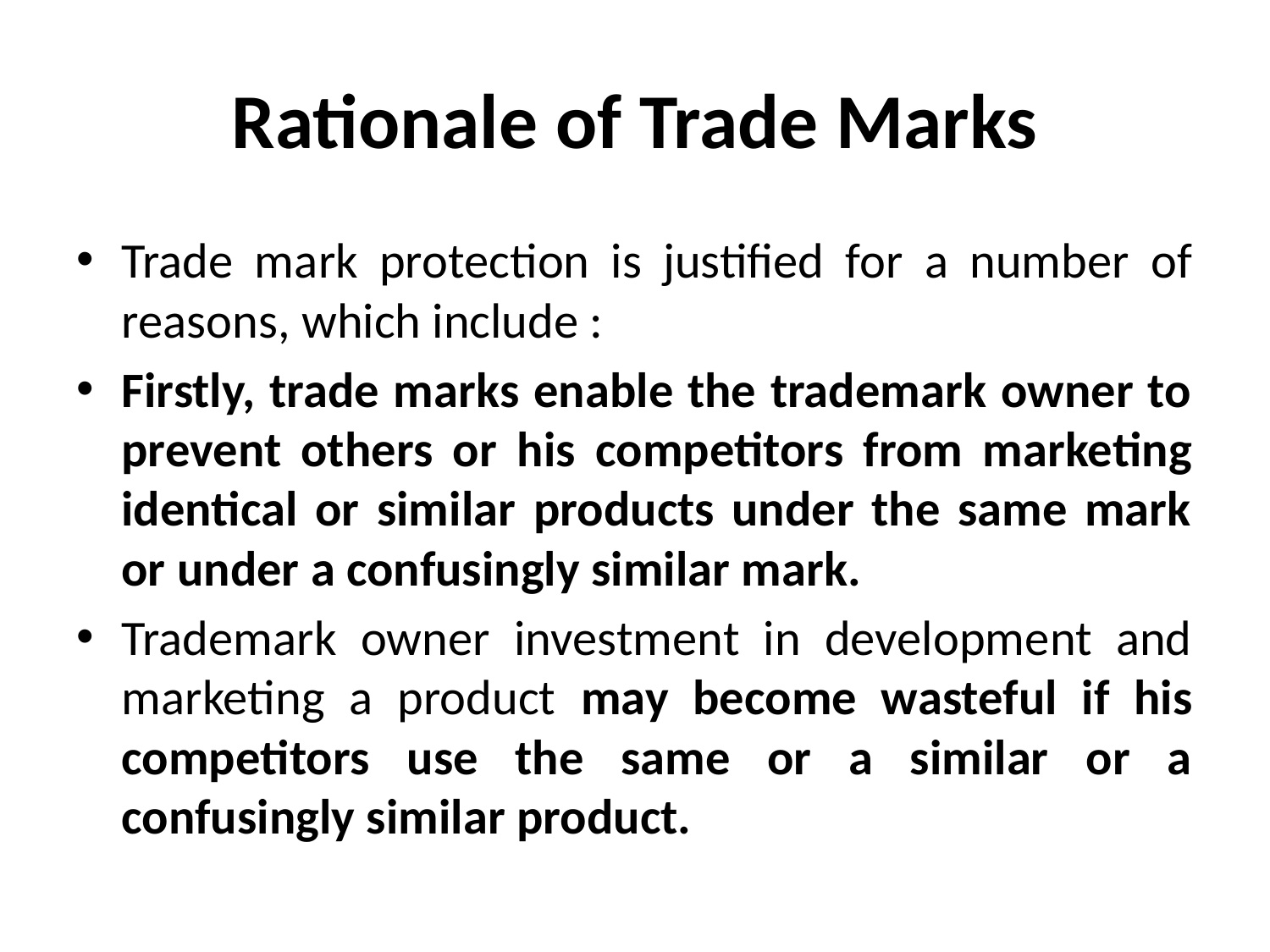

# Rationale of Trade Marks
Trade mark protection is justified for a number of reasons, which include :
Firstly, trade marks enable the trademark owner to prevent others or his competitors from marketing identical or similar products under the same mark or under a confusingly similar mark.
Trademark owner investment in development and marketing a product may become wasteful if his competitors use the same or a similar or a confusingly similar product.